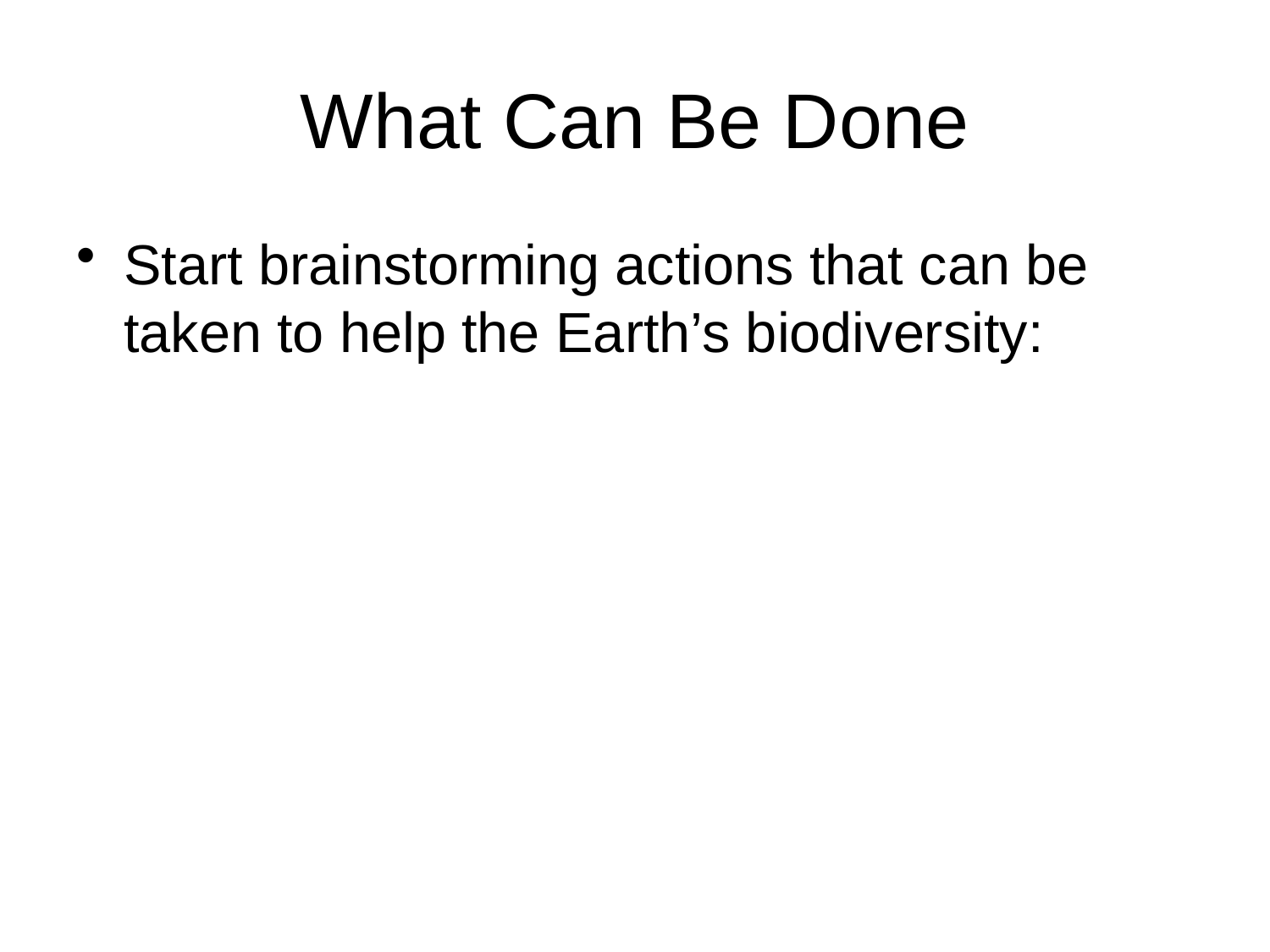

# What Can Be Done
Start brainstorming actions that can be taken to help the Earth’s biodiversity: